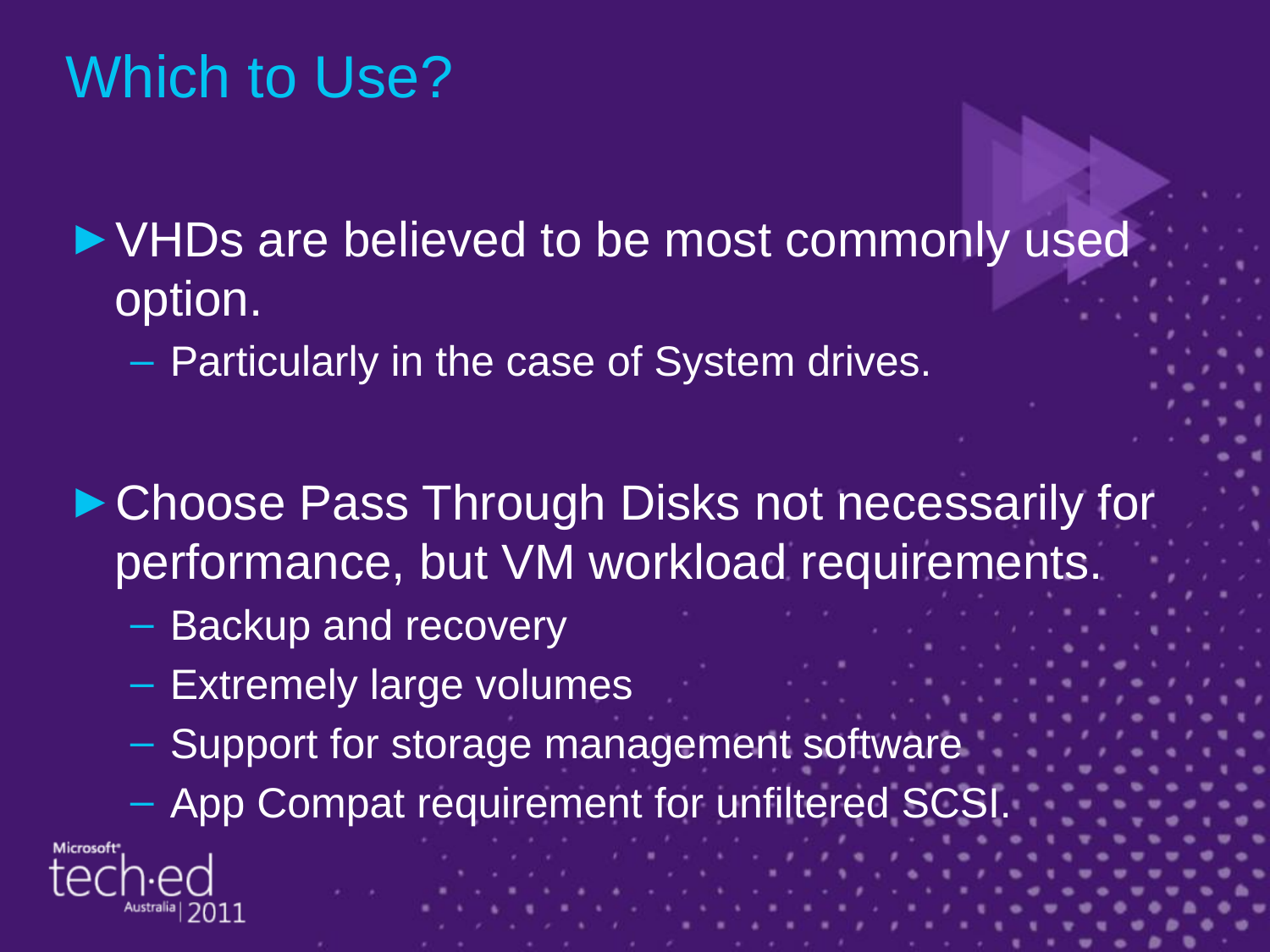

# Which to Use?
VHDs are believed to be most commonly used option.
Particularly in the case of System drives.

Choose Pass Through Disks not necessarily for performance, but VM workload requirements.
Backup and recovery
Extremely large volumes
Support for storage management software
App Compat requirement for unfiltered SCSI.